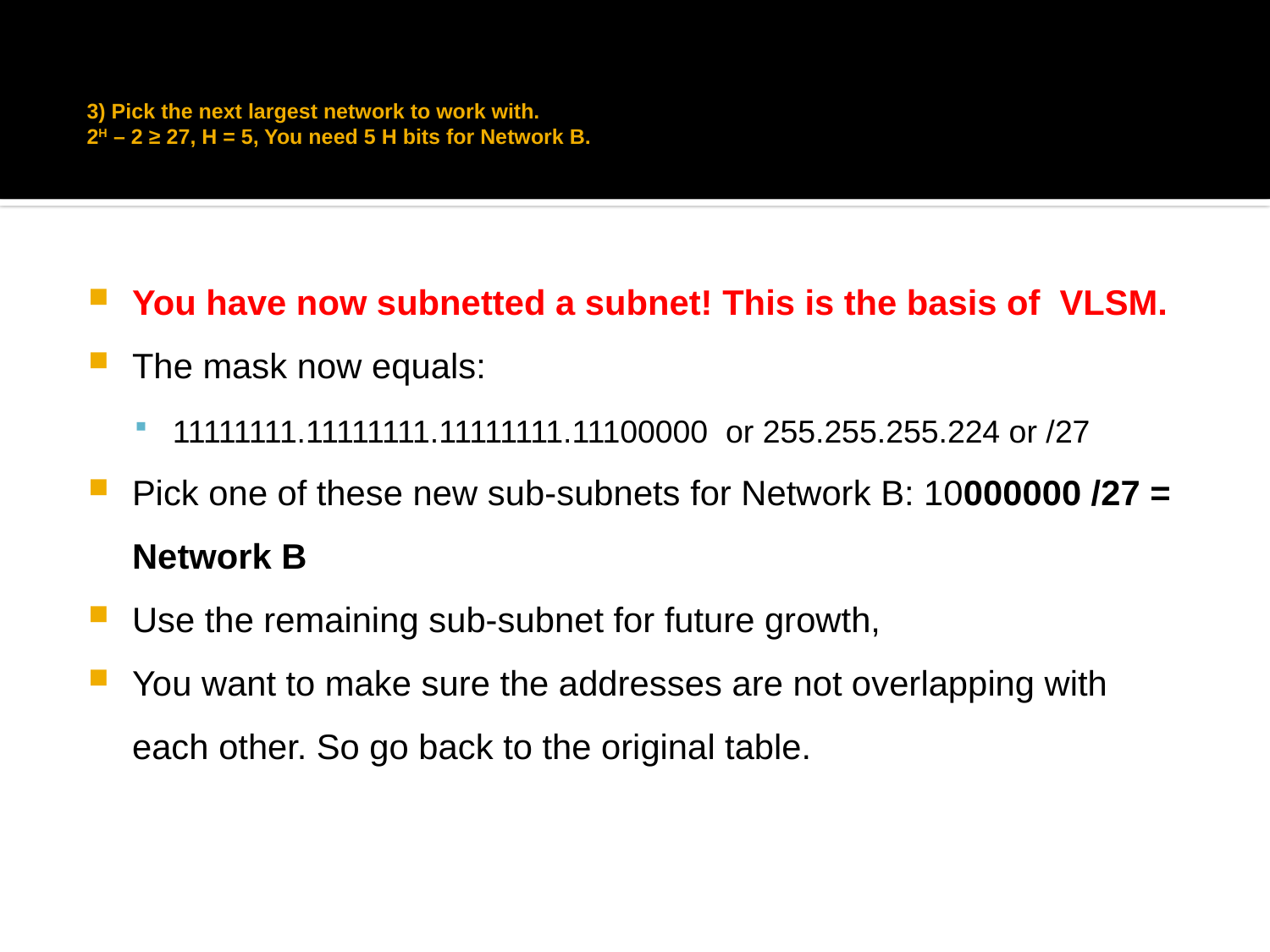

# 3) Pick the next largest network to work with. 2H – 2 ≥ 27, H = 5, You need 5 H bits for Network B.
You have now subnetted a subnet! This is the basis of  VLSM.
The mask now equals:
11111111.11111111.11111111.11100000  or 255.255.255.224 or /27
Pick one of these new sub-subnets for Network B: 10000000 /27 = Network B
Use the remaining sub-subnet for future growth,
You want to make sure the addresses are not overlapping with each other. So go back to the original table.